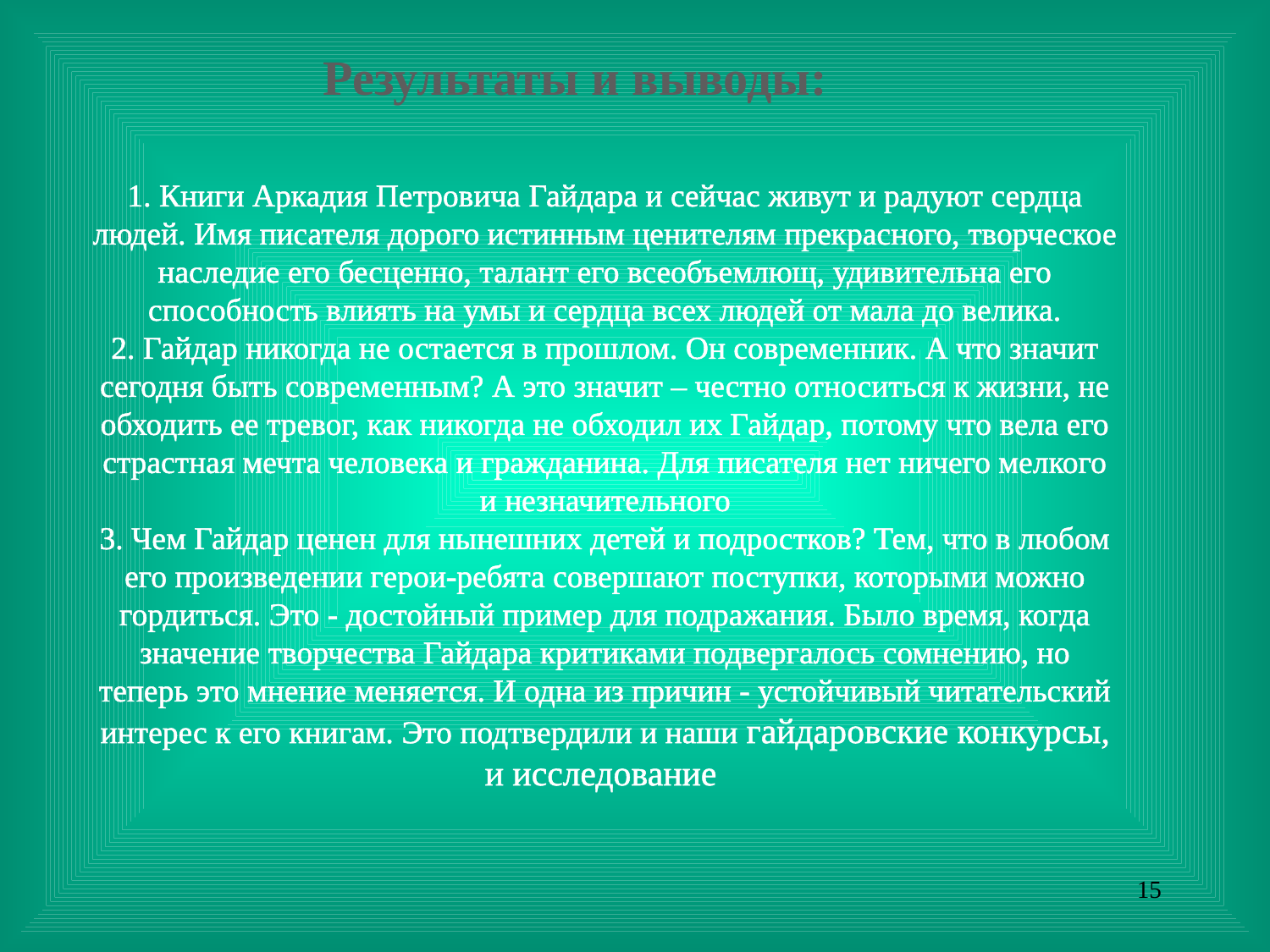

Результаты и выводы:

1. Книги Аркадия Петровича Гайдара и сейчас живут и радуют сердца людей. Имя писателя дорого истинным ценителям прекрасного, творческое наследие его бесценно, талант его всеобъемлющ, удивительна его способность влиять на умы и сердца всех людей от мала до велика.
2. Гайдар никогда не остается в прошлом. Он современник. А что значит сегодня быть современным? А это значит – честно относиться к жизни, не обходить ее тревог, как никогда не обходил их Гайдар, потому что вела его страстная мечта человека и гражданина. Для писателя нет ничего мелкого и незначительного
3. Чем Гайдар ценен для нынешних детей и подростков? Тем, что в любом его произведении герои-ребята совершают поступки, которыми можно гордиться. Это - достойный пример для подражания. Было время, когда значение творчества Гайдара критиками подвергалось сомнению, но теперь это мнение меняется. И одна из причин - устойчивый читательский интерес к его книгам. Это подтвердили и наши гайдаровские конкурсы, и исследование

15